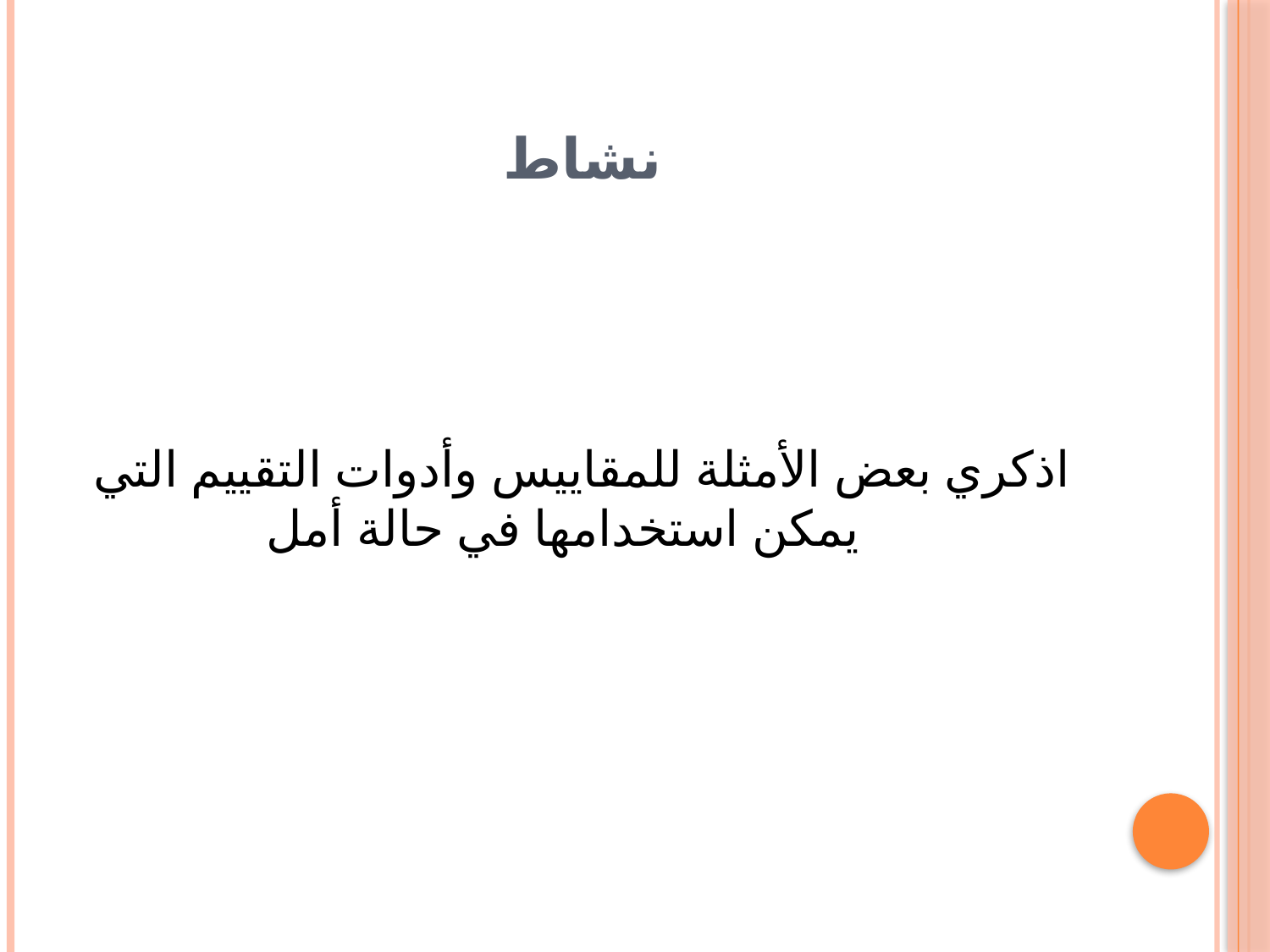

# نشاط

اذكري بعض الأمثلة للمقاييس وأدوات التقييم التي يمكن استخدامها في حالة أمل